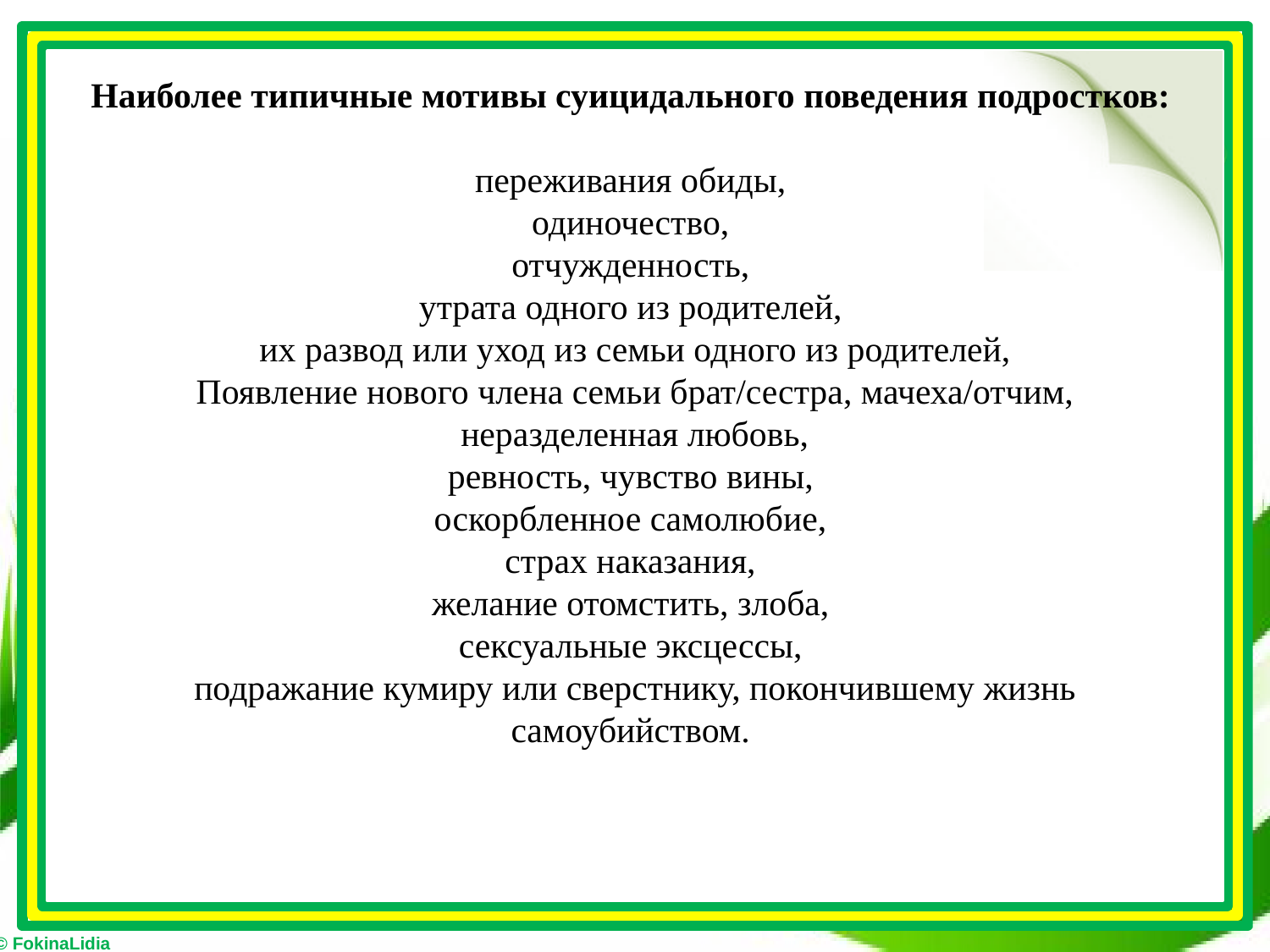

Наиболее типичные мотивы суицидального поведения подростков:

переживания обиды,
одиночество,
отчужденность,
утрата одного из родителей,
их развод или уход из семьи одного из родителей,
Появление нового члена семьи брат/сестра, мачеха/отчим,
 неразделенная любовь,
ревность, чувство вины,
оскорбленное самолюбие,
страх наказания,
желание отомстить, злоба,
сексуальные эксцессы,
подражание кумиру или сверстнику, покончившему жизнь самоубийством.